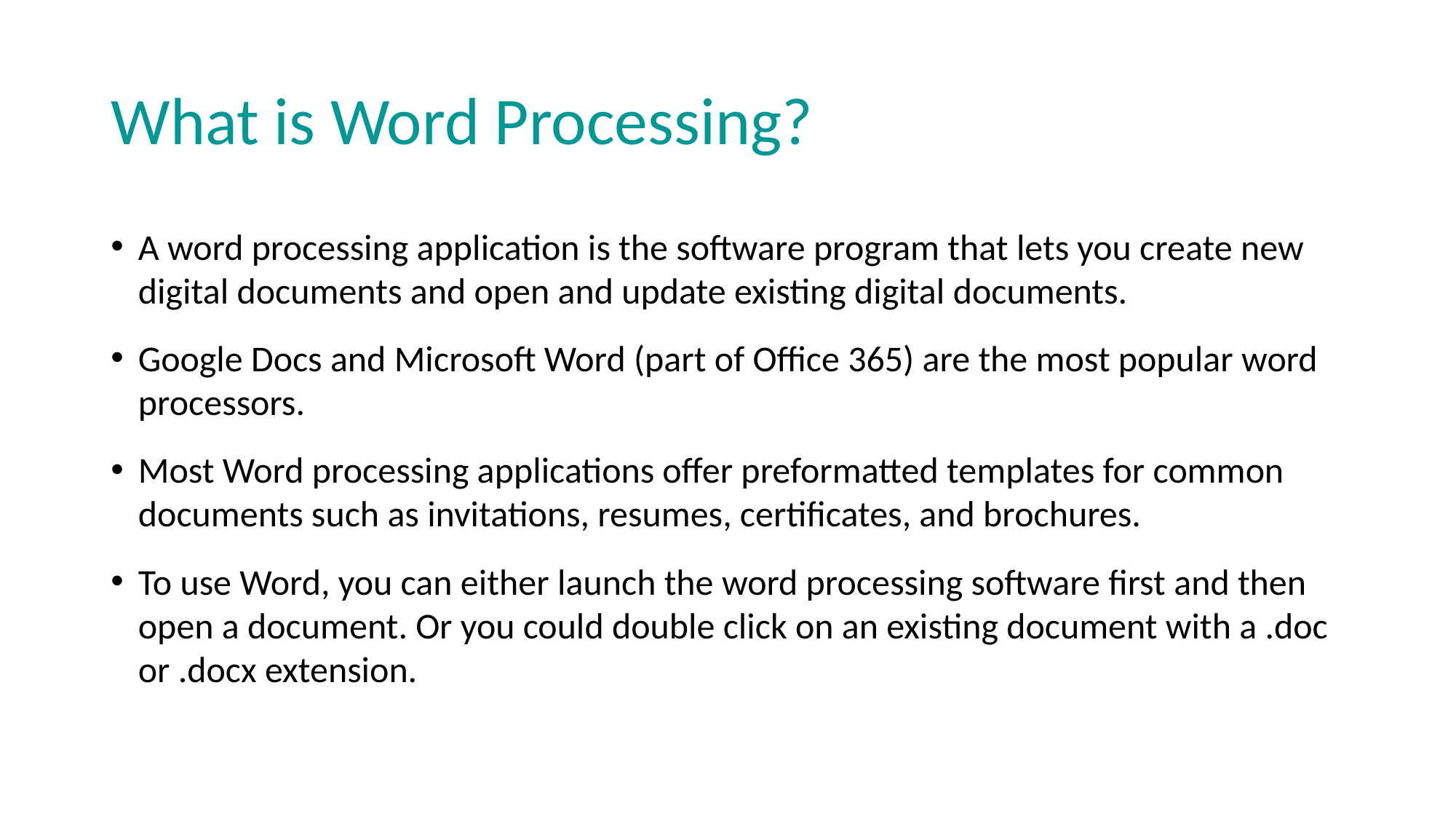

# What is Word Processing?
A word processing application is the software program that lets you create new digital documents and open and update existing digital documents.
Google Docs and Microsoft Word (part of Office 365) are the most popular word processors.
Most Word processing applications offer preformatted templates for common documents such as invitations, resumes, certificates, and brochures.
To use Word, you can either launch the word processing software first and then open a document. Or you could double click on an existing document with a .doc or .docx extension.